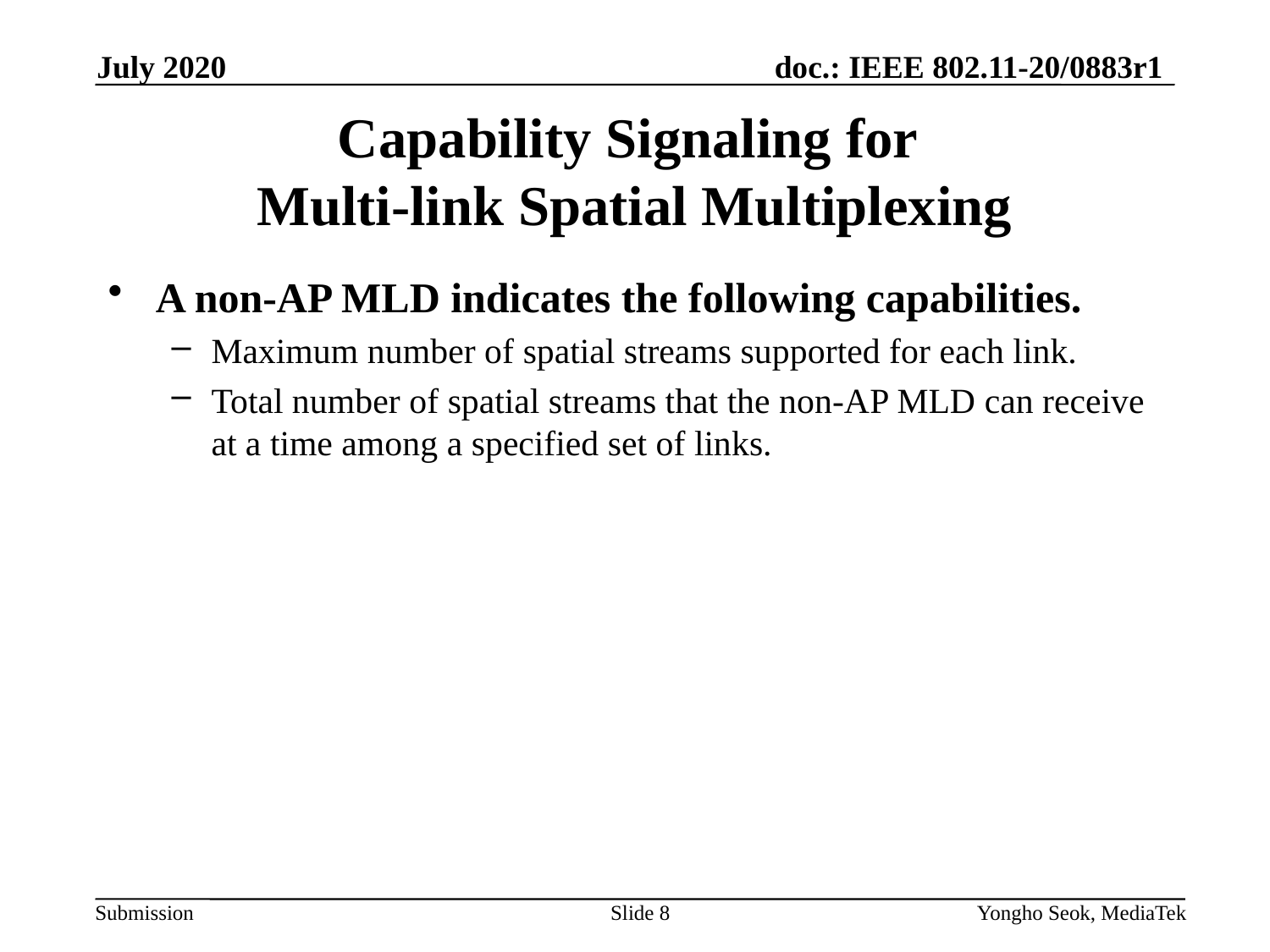

July 2020
# Capability Signaling for Multi-link Spatial Multiplexing
A non-AP MLD indicates the following capabilities.
Maximum number of spatial streams supported for each link.
Total number of spatial streams that the non-AP MLD can receive at a time among a specified set of links.

Slide 8
Yongho Seok, MediaTek